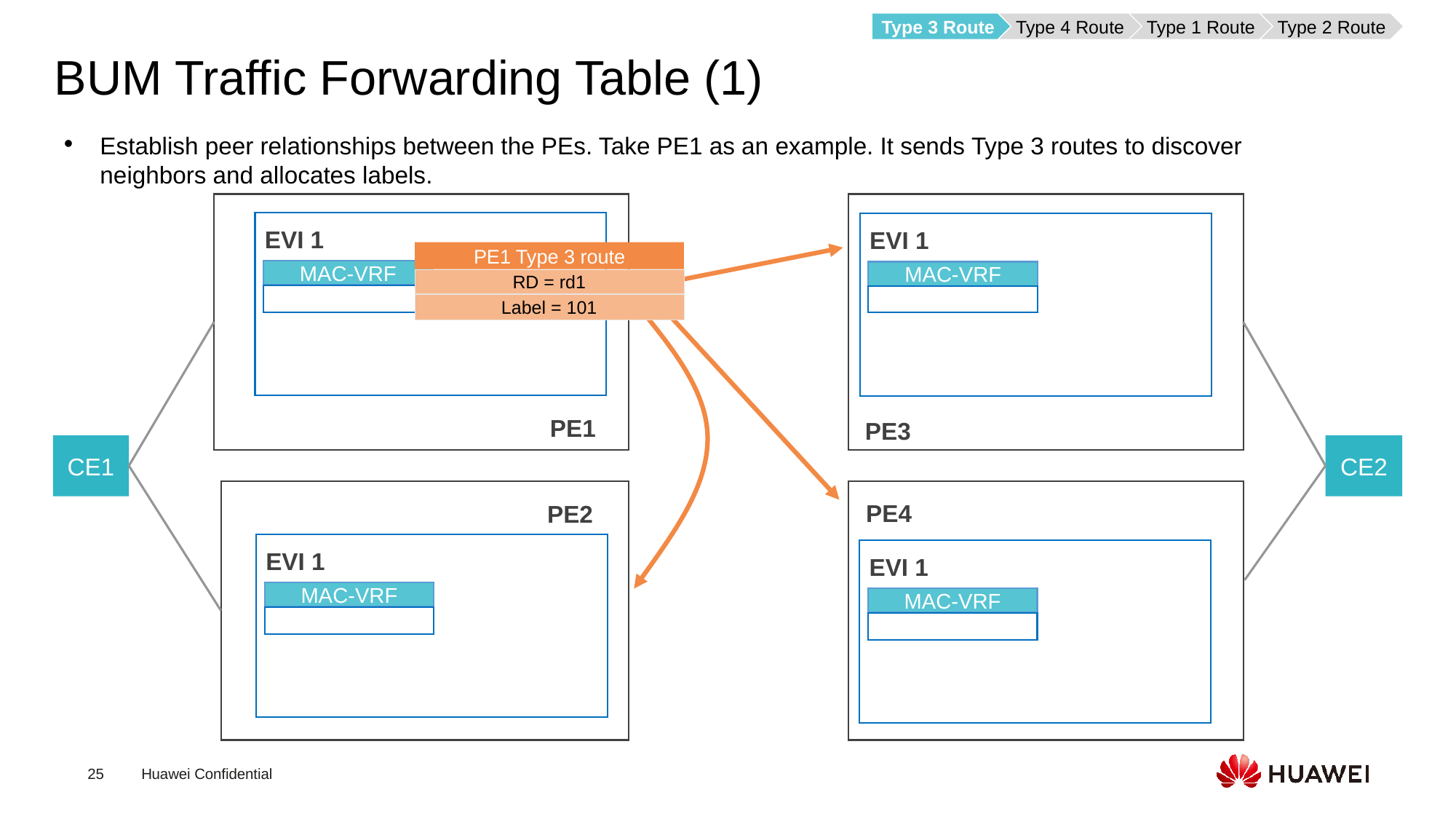

Type 3 Route
Type 4 Route
Type 1 Route
Type 2 Route
# BUM Traffic Forwarding Table (1)
Establish peer relationships between the PEs. Take PE1 as an example. It sends Type 3 routes to discover neighbors and allocates labels.

EVI 1
EVI 1
PE1 Type 3 route
RD = rd1
Label = 101

MAC-VRF
MAC-VRF

PE1
PE3
CE1
CE2

PE4
PE2

EVI 1
EVI 1
MAC-VRF
MAC-VRF